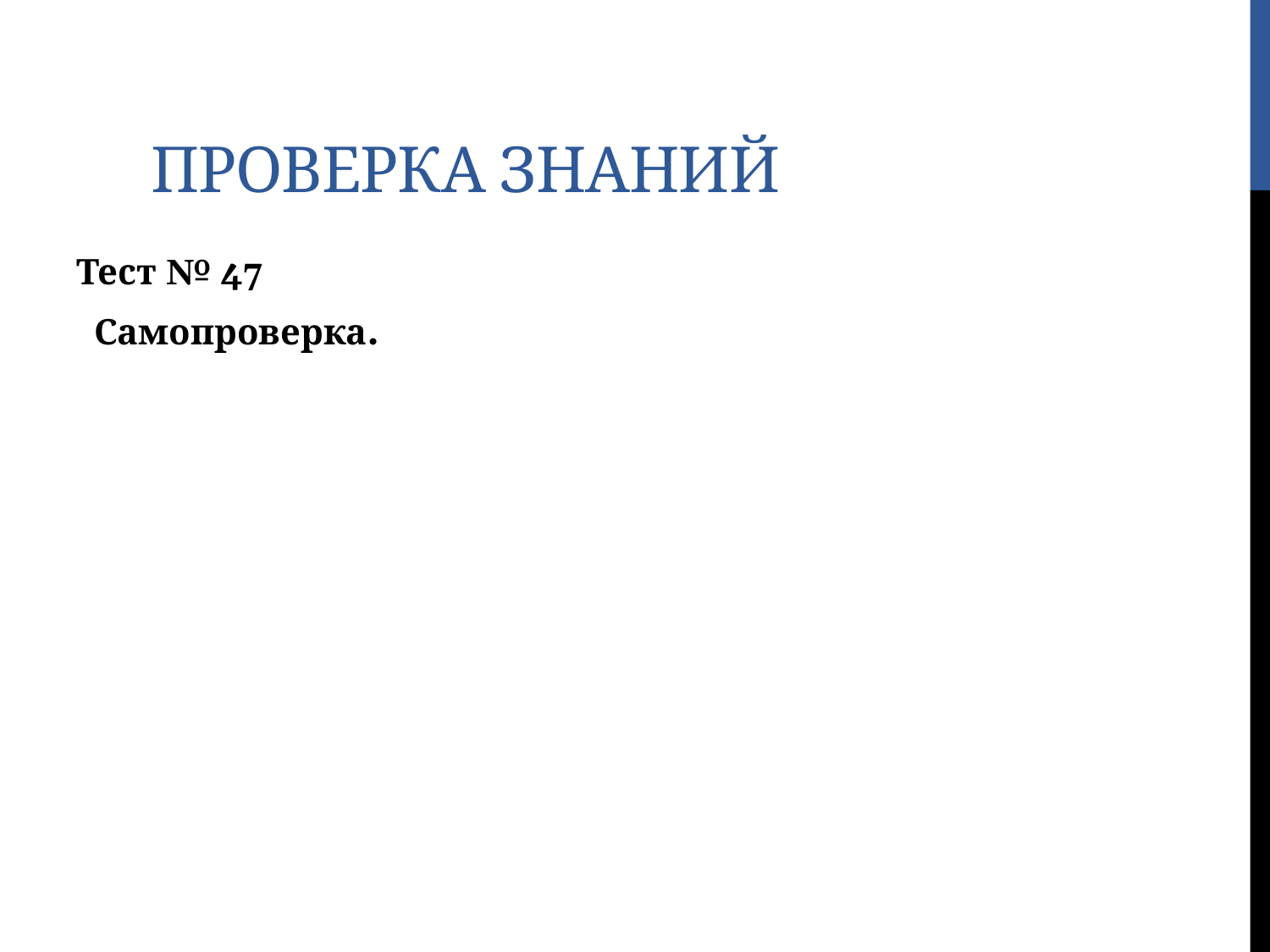

# Проверка знаний
Тест № 47
  Самопроверка.